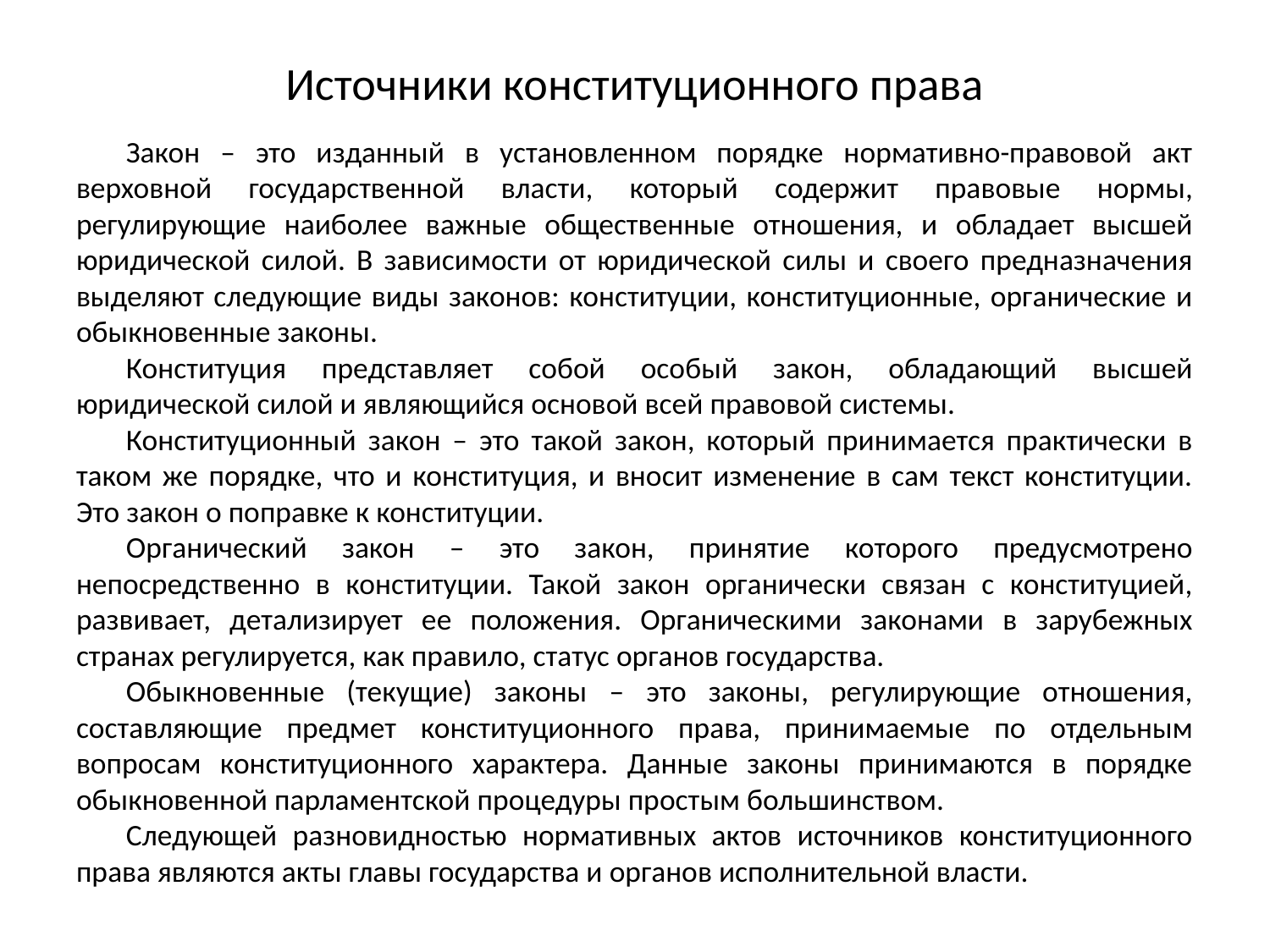

# Источники конституционного права
Закон – это изданный в установленном порядке нормативно-правовой акт верховной государственной власти, который содержит правовые нормы, регулирующие наиболее важные общественные отношения, и обладает высшей юридической силой. В зависимости от юридической силы и своего предназначения выделяют следующие виды законов: конституции, конституционные, органические и обыкновенные законы.
Конституция представляет собой особый закон, обладающий высшей юридической силой и являющийся основой всей правовой системы.
Конституционный закон – это такой закон, который принимается практически в таком же порядке, что и конституция, и вносит изменение в сам текст конституции. Это закон о поправке к конституции.
Органический закон – это закон, принятие которого предусмотрено непосредственно в конституции. Такой закон органически связан с конституцией, развивает, детализирует ее положения. Органическими законами в зарубежных странах регулируется, как правило, статус органов государства.
Обыкновенные (текущие) законы – это законы, регулирующие отношения, составляющие предмет конституционного права, принимаемые по отдельным вопросам конституционного характера. Данные законы принимаются в порядке обыкновенной парламентской процедуры простым большинством.
Следующей разновидностью нормативных актов источников конституционного права являются акты главы государства и органов исполнительной власти.